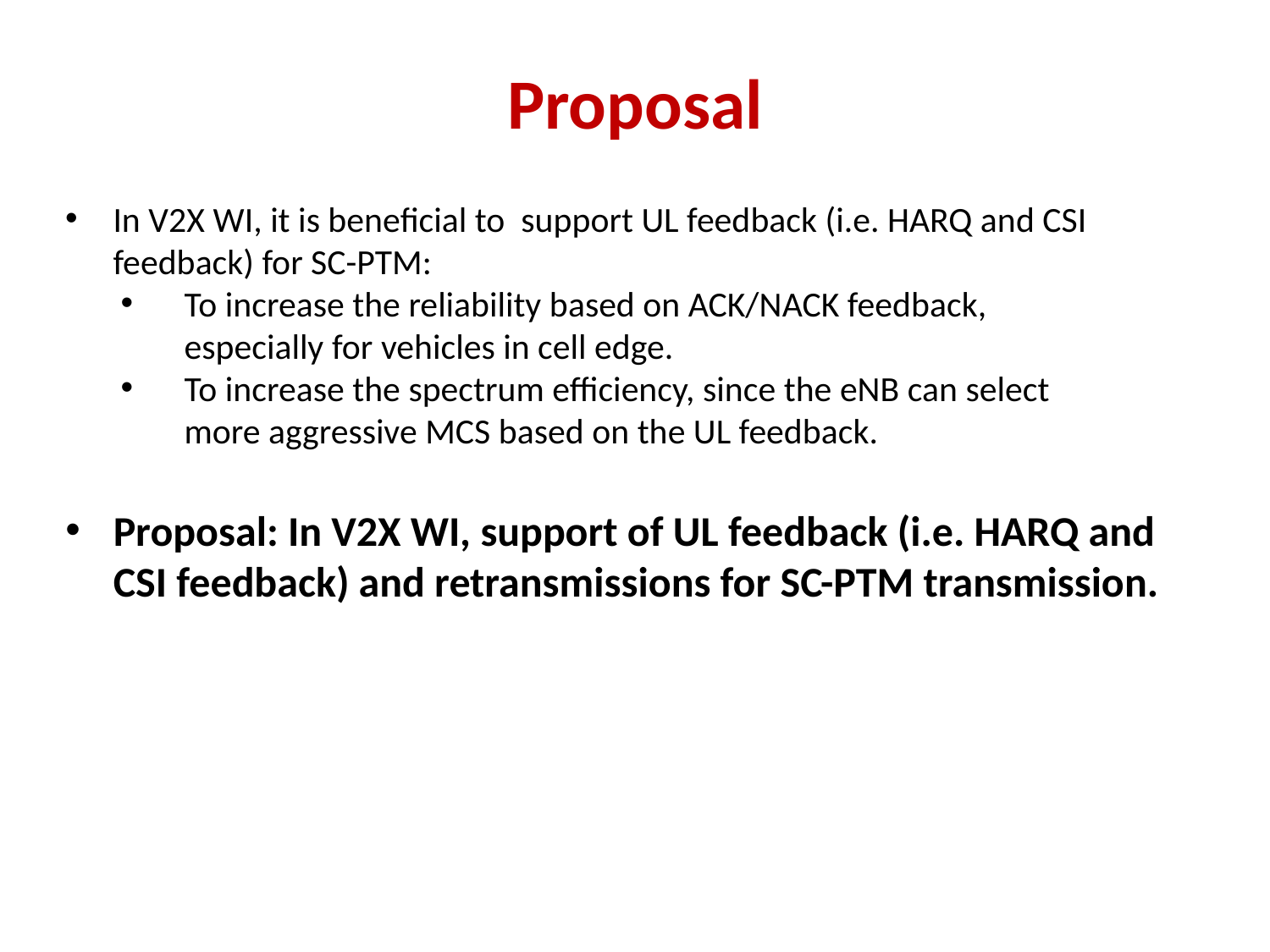

# Proposal
In V2X WI, it is beneficial to  support UL feedback (i.e. HARQ and CSI feedback) for SC-PTM:
To increase the reliability based on ACK/NACK feedback, especially for vehicles in cell edge.
To increase the spectrum efficiency, since the eNB can select more aggressive MCS based on the UL feedback.

Proposal: In V2X WI, support of UL feedback (i.e. HARQ and CSI feedback) and retransmissions for SC-PTM transmission.